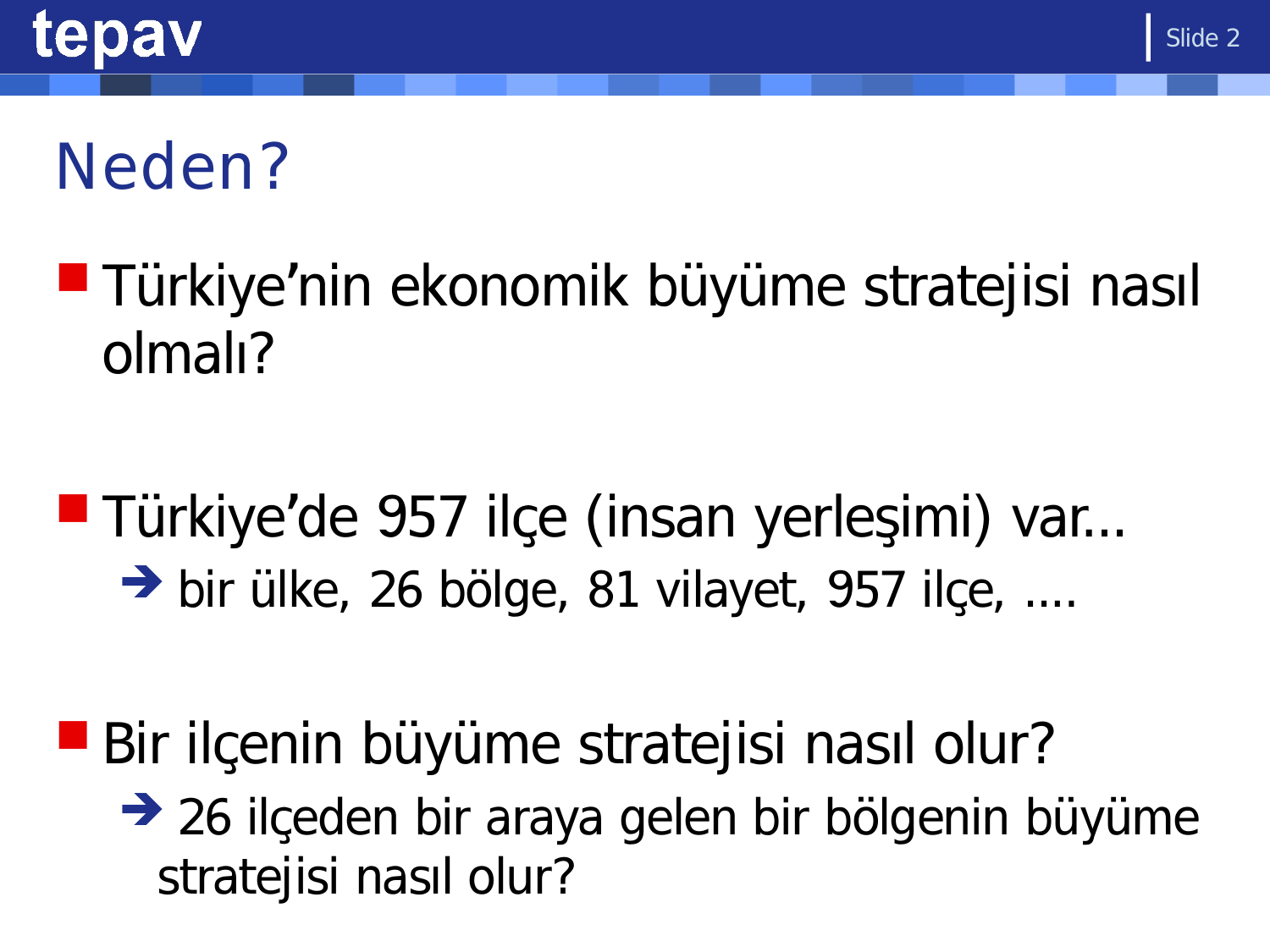

Slide 2
# Neden?
Türkiye’nin ekonomik büyüme stratejisi nasıl olmalı?

Türkiye’de 957 ilçe (insan yerleşimi) var…
 bir ülke, 26 bölge, 81 vilayet, 957 ilçe, ….

Bir ilçenin büyüme stratejisi nasıl olur?
 26 ilçeden bir araya gelen bir bölgenin büyüme stratejisi nasıl olur?